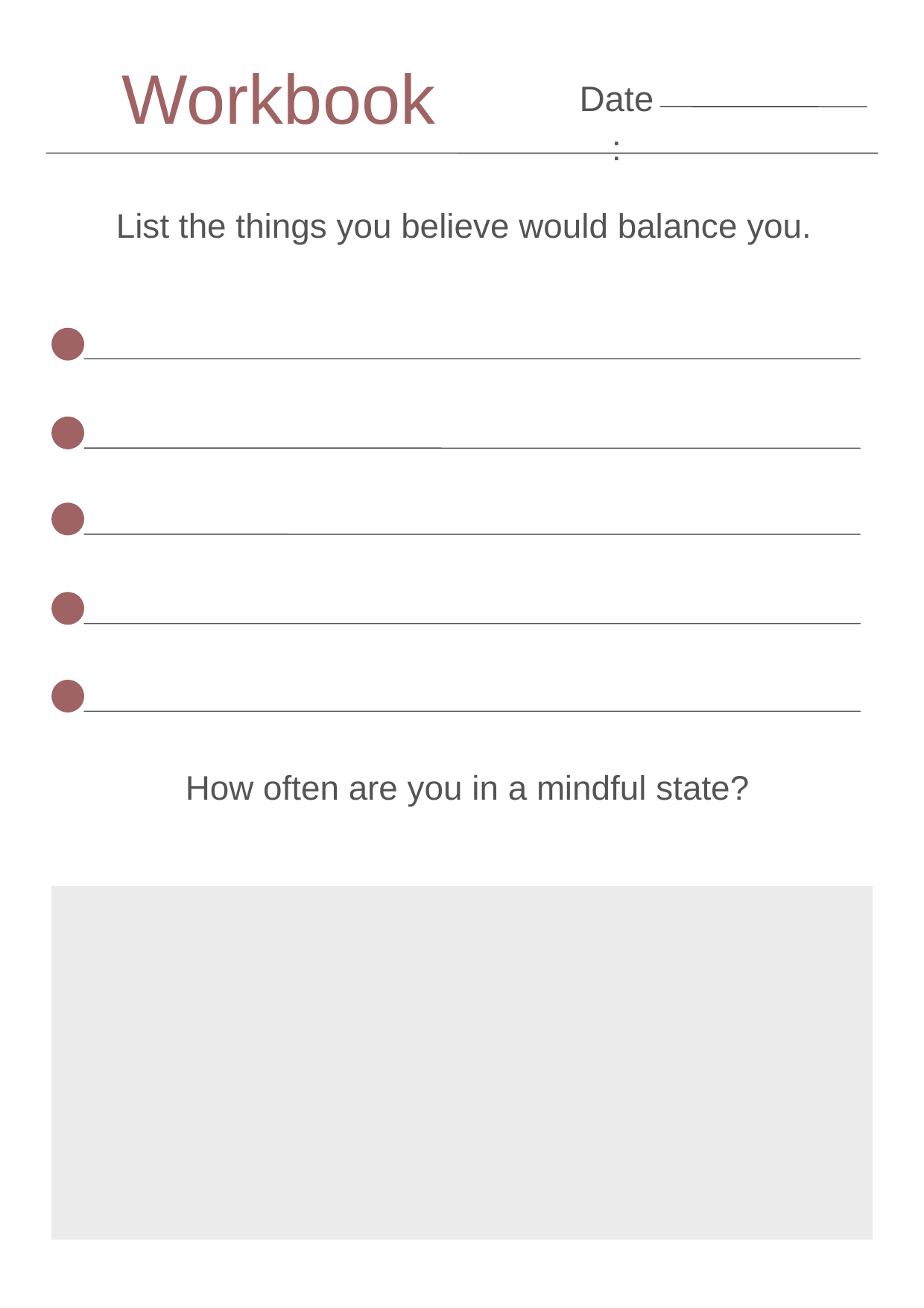

Workbook
Date:

List the things you believe would balance you.

How often are you in a mindful state?